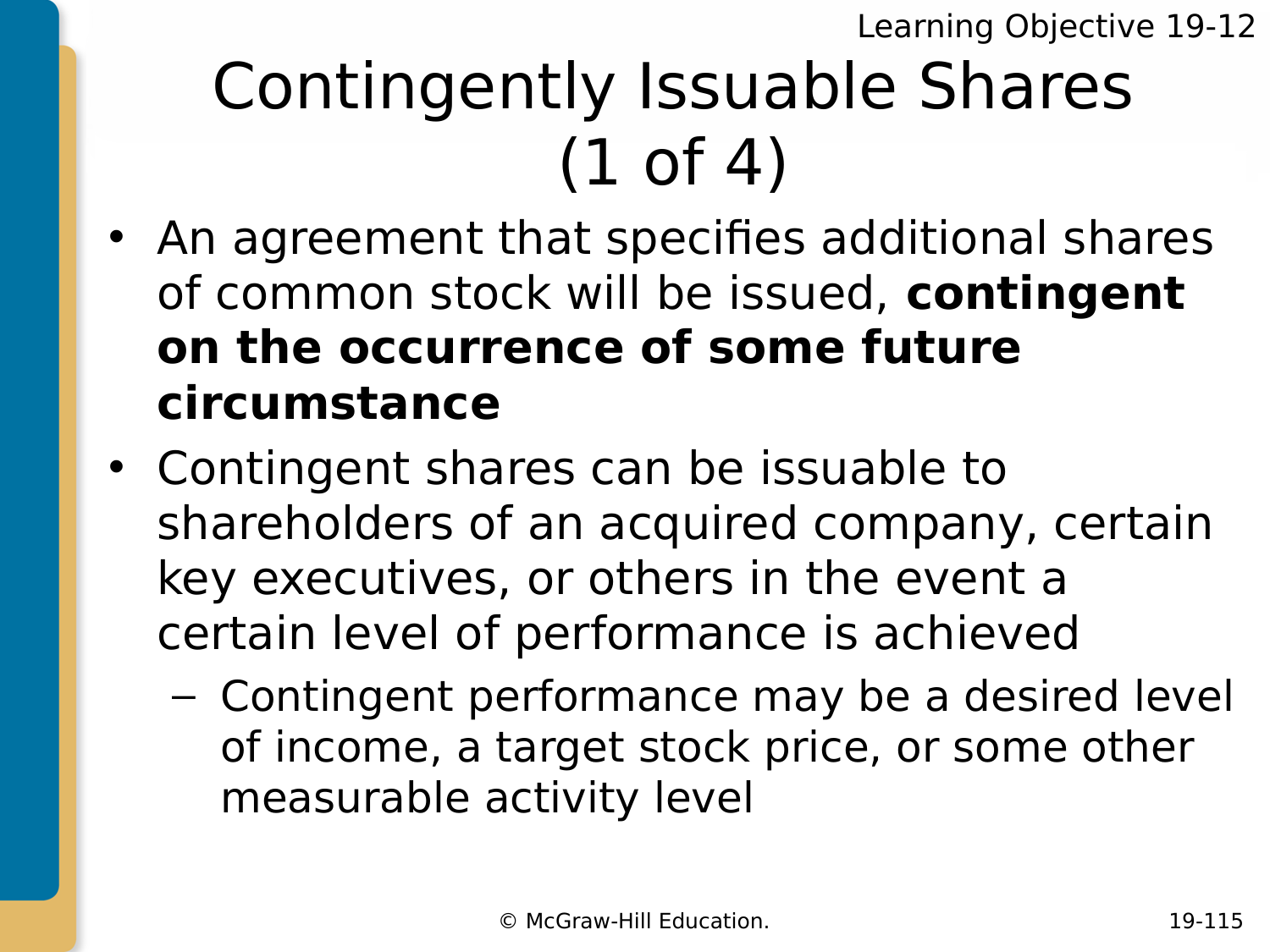

Learning Objective 19-12
# Contingently Issuable Shares (1 of 4)
An agreement that specifies additional shares of common stock will be issued, contingent on the occurrence of some future circumstance
Contingent shares can be issuable to shareholders of an acquired company, certain key executives, or others in the event a certain level of performance is achieved
Contingent performance may be a desired level of income, a target stock price, or some other measurable activity level